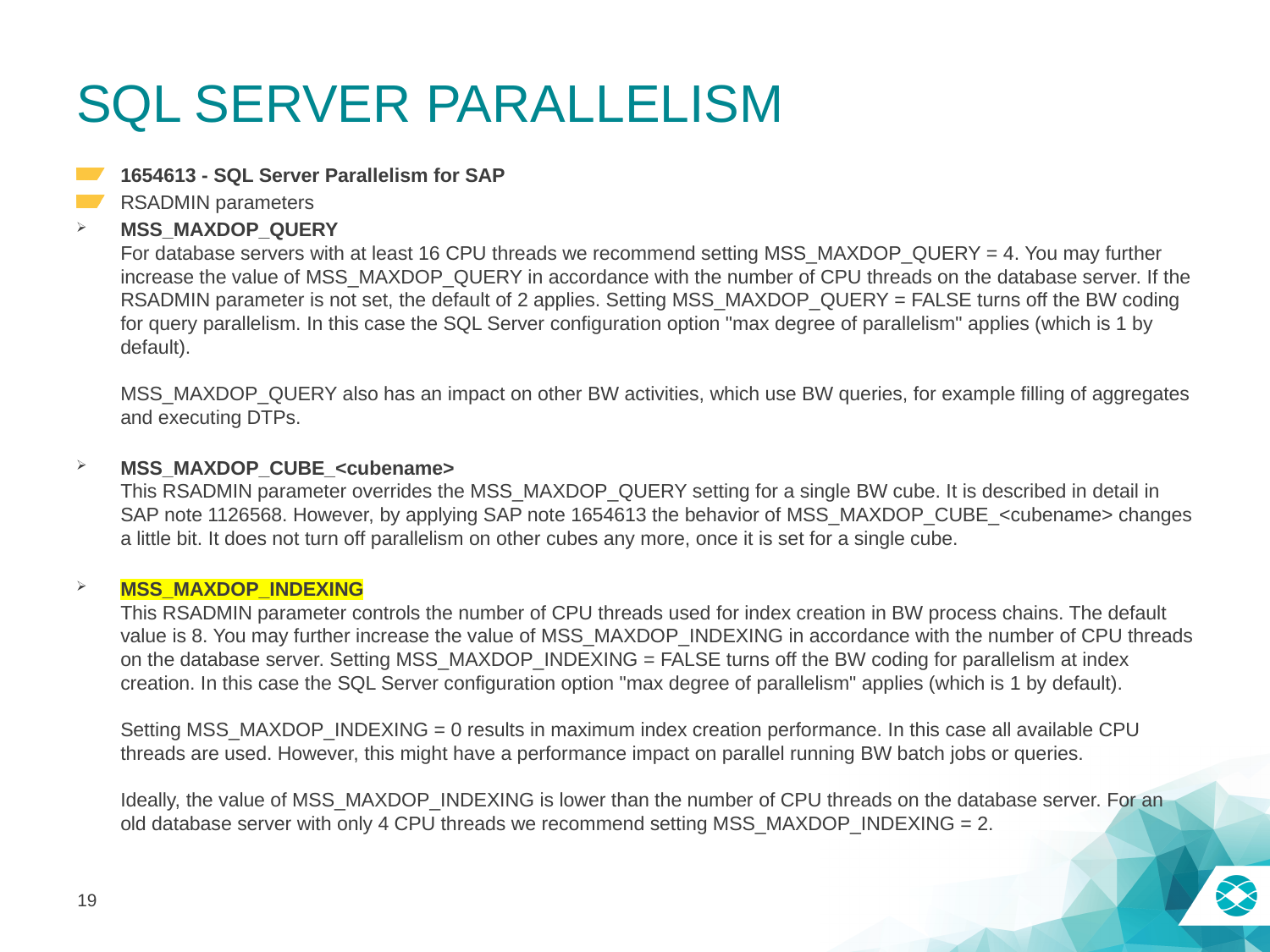

# SQL Server Parallelism
1654613 - SQL Server Parallelism for SAP
RSADMIN parameters
MSS_MAXDOP_QUERY
For database servers with at least 16 CPU threads we recommend setting MSS_MAXDOP_QUERY = 4. You may further increase the value of MSS_MAXDOP_QUERY in accordance with the number of CPU threads on the database server. If the RSADMIN parameter is not set, the default of 2 applies. Setting MSS_MAXDOP_QUERY = FALSE turns off the BW coding for query parallelism. In this case the SQL Server configuration option "max degree of parallelism" applies (which is 1 by default).
MSS_MAXDOP_QUERY also has an impact on other BW activities, which use BW queries, for example filling of aggregates and executing DTPs.
MSS_MAXDOP_CUBE_<cubename>
This RSADMIN parameter overrides the MSS_MAXDOP_QUERY setting for a single BW cube. It is described in detail in SAP note 1126568. However, by applying SAP note 1654613 the behavior of MSS_MAXDOP_CUBE_<cubename> changes a little bit. It does not turn off parallelism on other cubes any more, once it is set for a single cube.
MSS_MAXDOP_INDEXING
This RSADMIN parameter controls the number of CPU threads used for index creation in BW process chains. The default value is 8. You may further increase the value of MSS_MAXDOP_INDEXING in accordance with the number of CPU threads on the database server. Setting MSS_MAXDOP_INDEXING = FALSE turns off the BW coding for parallelism at index creation. In this case the SQL Server configuration option "max degree of parallelism" applies (which is 1 by default).
Setting MSS_MAXDOP_INDEXING = 0 results in maximum index creation performance. In this case all available CPU threads are used. However, this might have a performance impact on parallel running BW batch jobs or queries.
Ideally, the value of MSS_MAXDOP_INDEXING is lower than the number of CPU threads on the database server. For an old database server with only 4 CPU threads we recommend setting MSS_MAXDOP_INDEXING = 2.

19